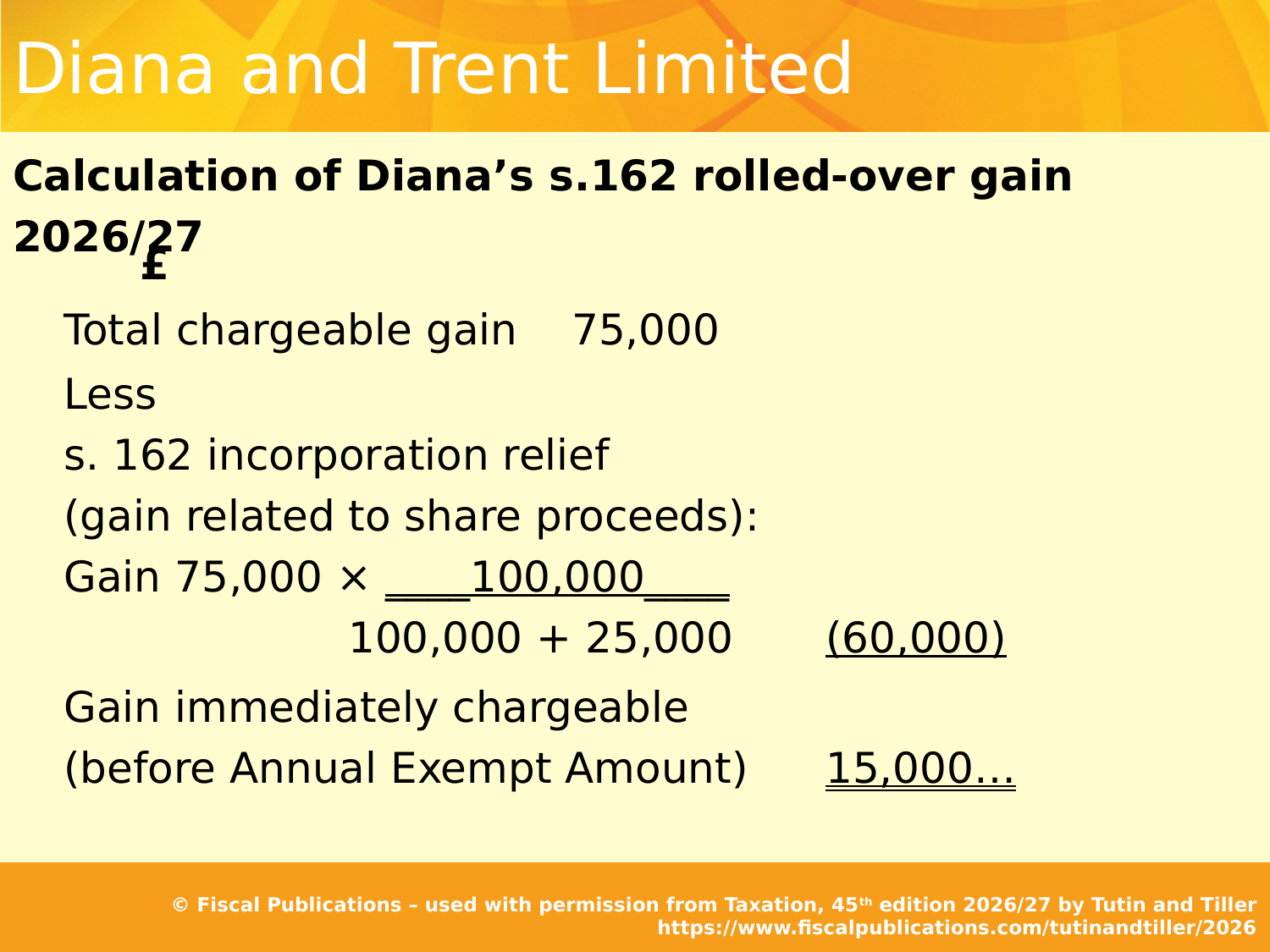

# Diana and Trent Limited
Calculation of Diana’s s.162 rolled-over gain 2026/27
	£
Total chargeable gain	75,000
Less
s. 162 incorporation relief
(gain related to share proceeds):
Gain 75‚000 × ____100‚000____
                     100‚000 + 25‚000 	(60,000)

Gain immediately chargeable
(before Annual Exempt Amount)	15,000…